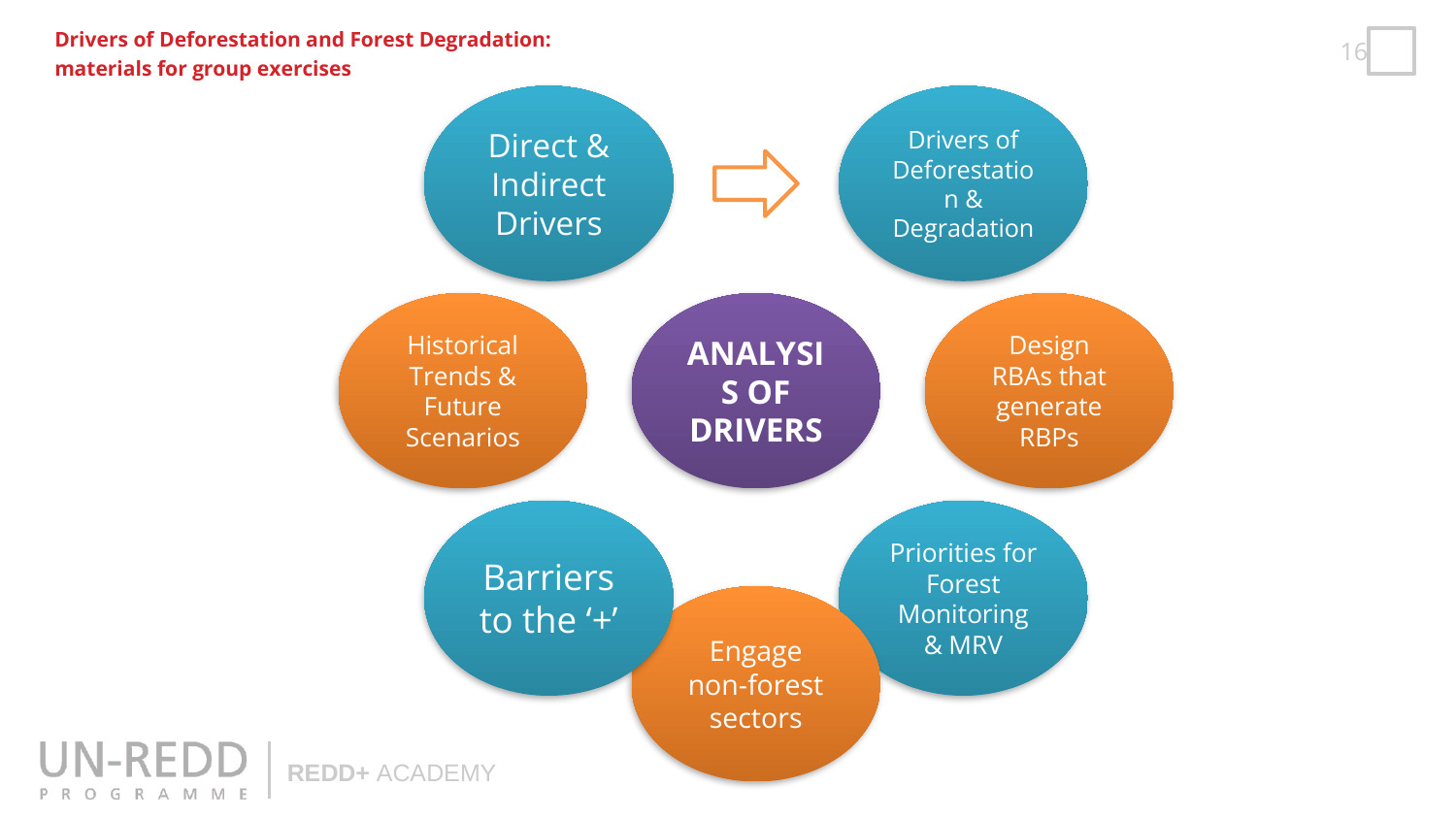

ANALYSIS OF DRIVERS
Drivers of Deforestation & Degradation
Historical Trends & Future Scenarios
Direct & Indirect Drivers
Design RBAs that generate RBPs
Priorities for Forest Monitoring & MRV
Engage non-forest sectors
Barriers to the ‘+’
Drivers of Deforestation and Forest Degradation:
materials for group exercises